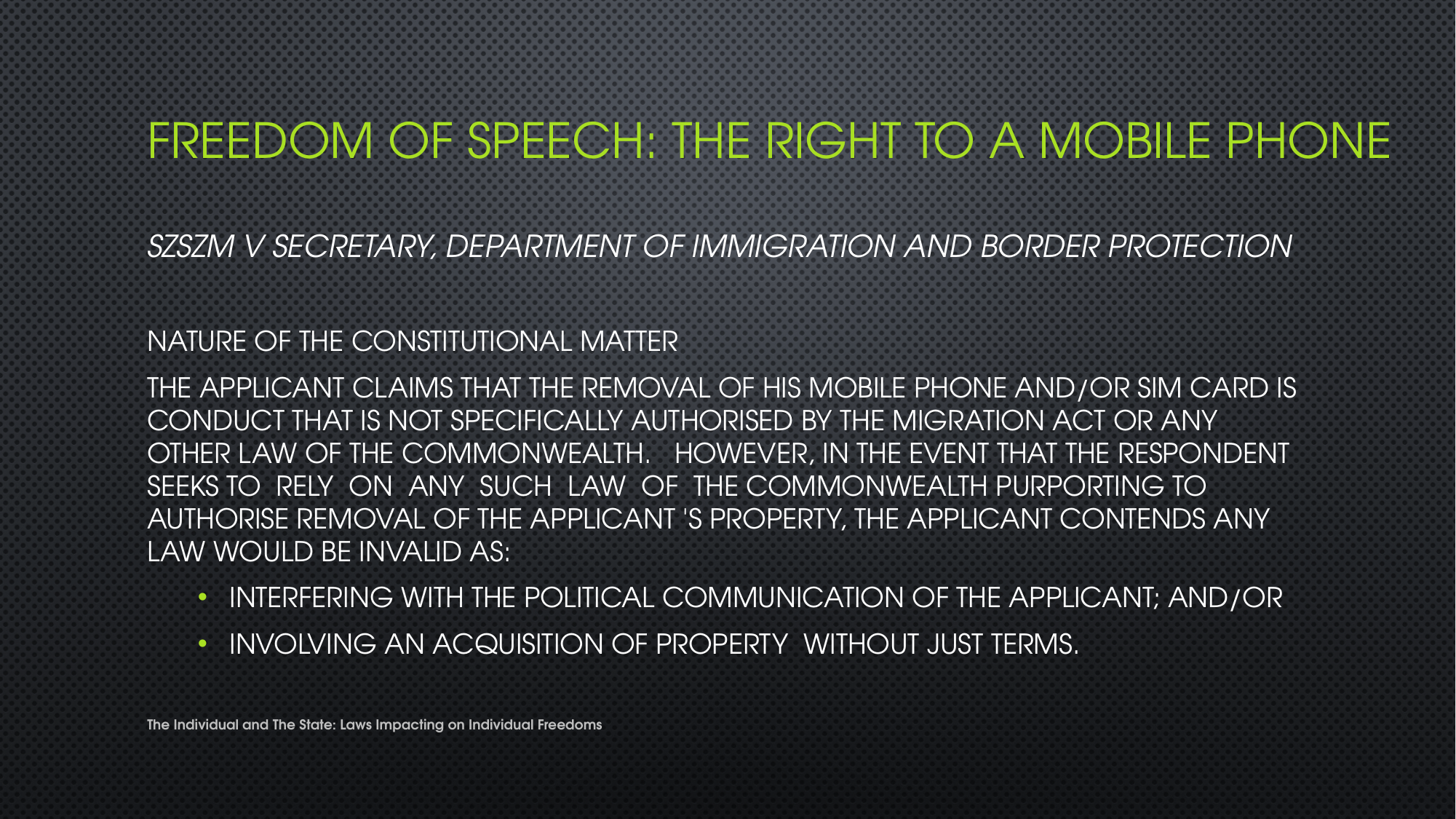

# Freedom OF speech: the right to a mobile phone SZSZM v Secretary, Department of Immigration and Border Protection
Nature of the Constitutional Matter
The Applicant claims that the removal of his mobile phone and/or SIM card is conduct that is not specifically authorised by the Migration Act or any other law of the Commonwealth.   However, in the event that the Respondent seeks to  rely  on  any  such  law  of  the Commonwealth purporting to authorise removal of the Applicant 's property, the Applicant contends any law would be invalid as:
Interfering with the political communication of the Applicant; and/or
Involving an acquisition of property  without just terms.

The Individual and The State: Laws Impacting on Individual Freedoms